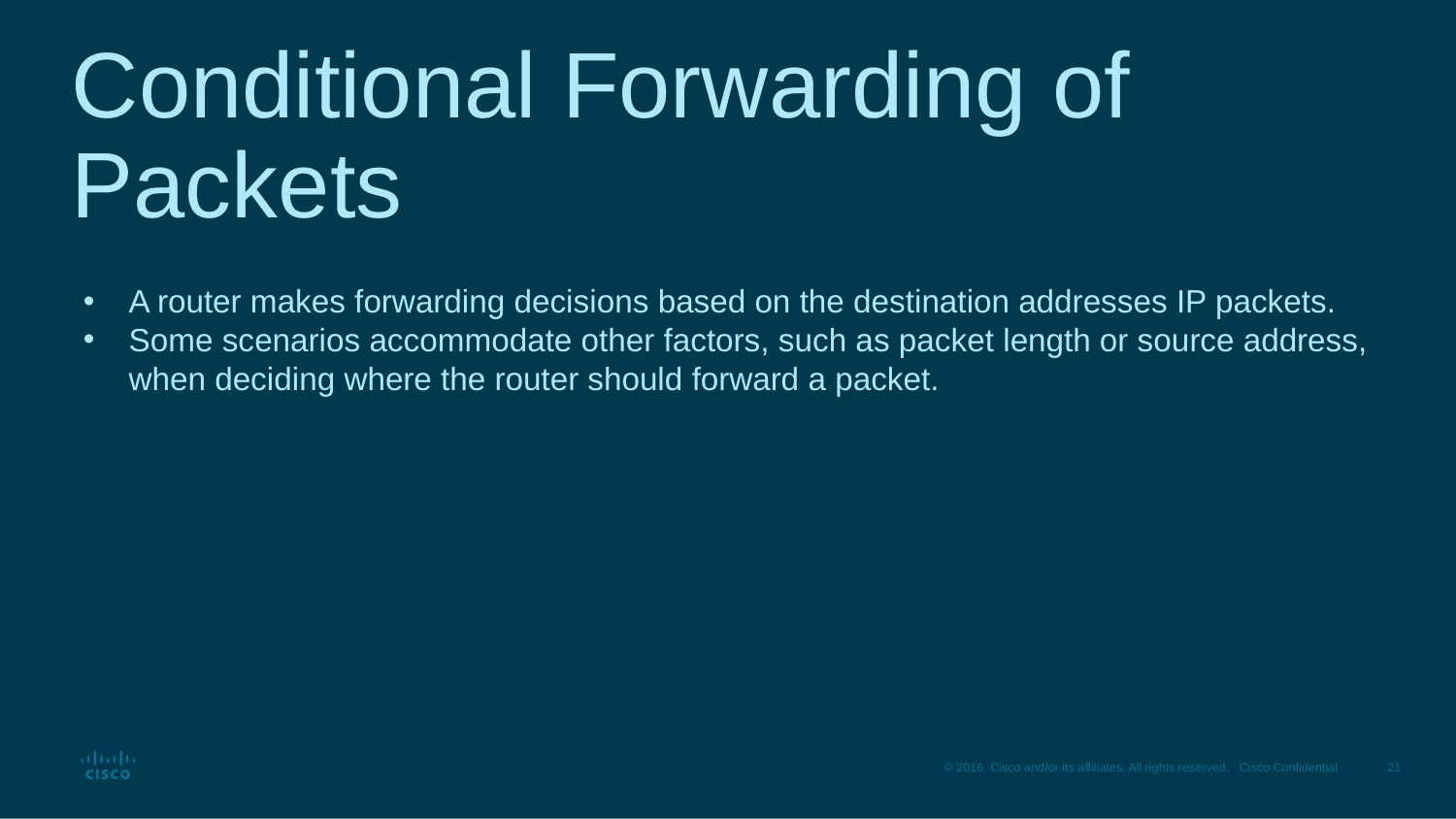

# Conditional Forwarding of Packets
A router makes forwarding decisions based on the destination addresses IP packets.
Some scenarios accommodate other factors, such as packet length or source address, when deciding where the router should forward a packet.